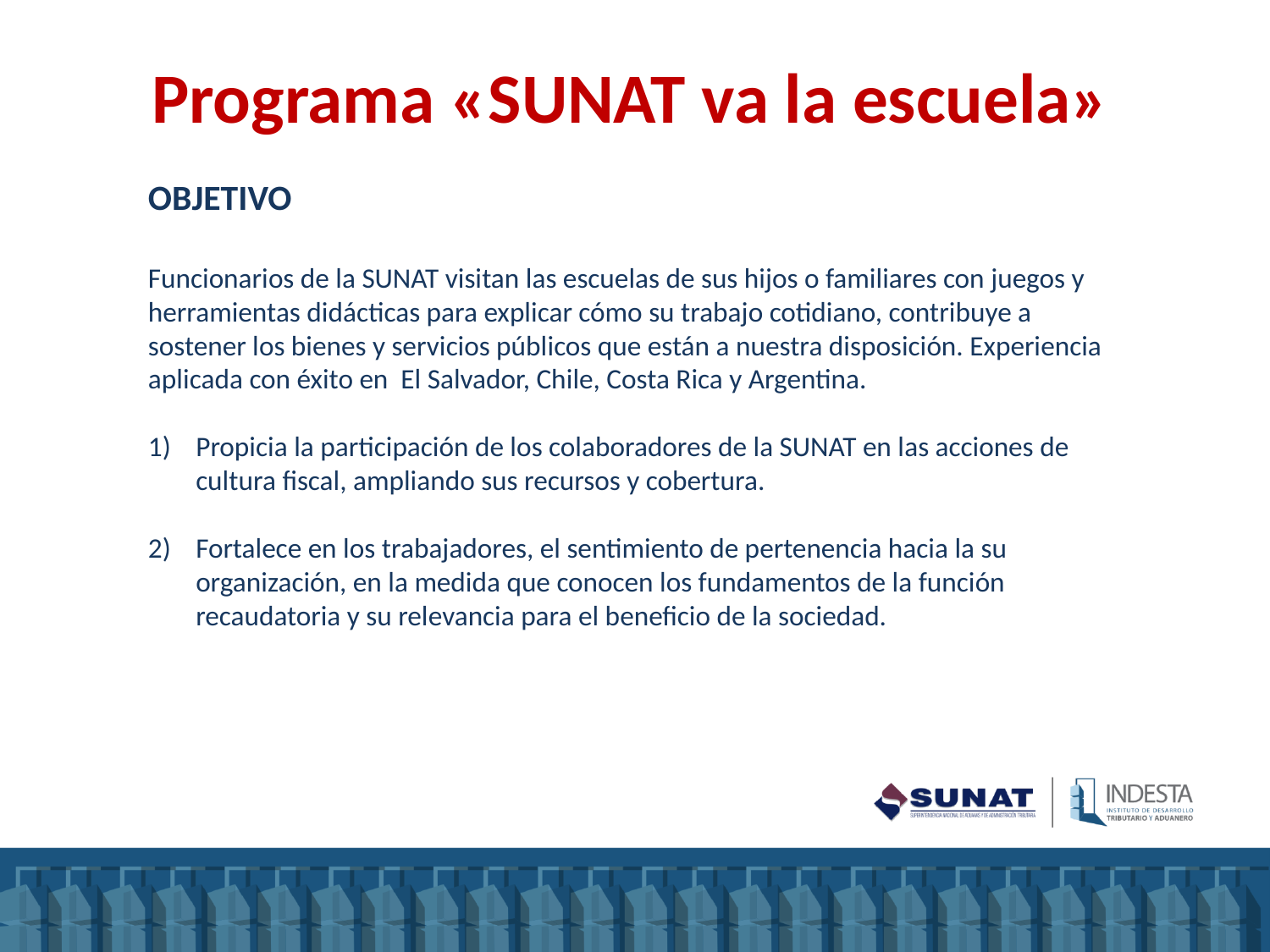

Programa «SUNAT va la escuela»

OBJETIVO

Funcionarios de la SUNAT visitan las escuelas de sus hijos o familiares con juegos y herramientas didácticas para explicar cómo su trabajo cotidiano, contribuye a sostener los bienes y servicios públicos que están a nuestra disposición. Experiencia aplicada con éxito en  El Salvador, Chile, Costa Rica y Argentina.

Propicia la participación de los colaboradores de la SUNAT en las acciones de cultura fiscal, ampliando sus recursos y cobertura.

Fortalece en los trabajadores, el sentimiento de pertenencia hacia la su organización, en la medida que conocen los fundamentos de la función recaudatoria y su relevancia para el beneficio de la sociedad.